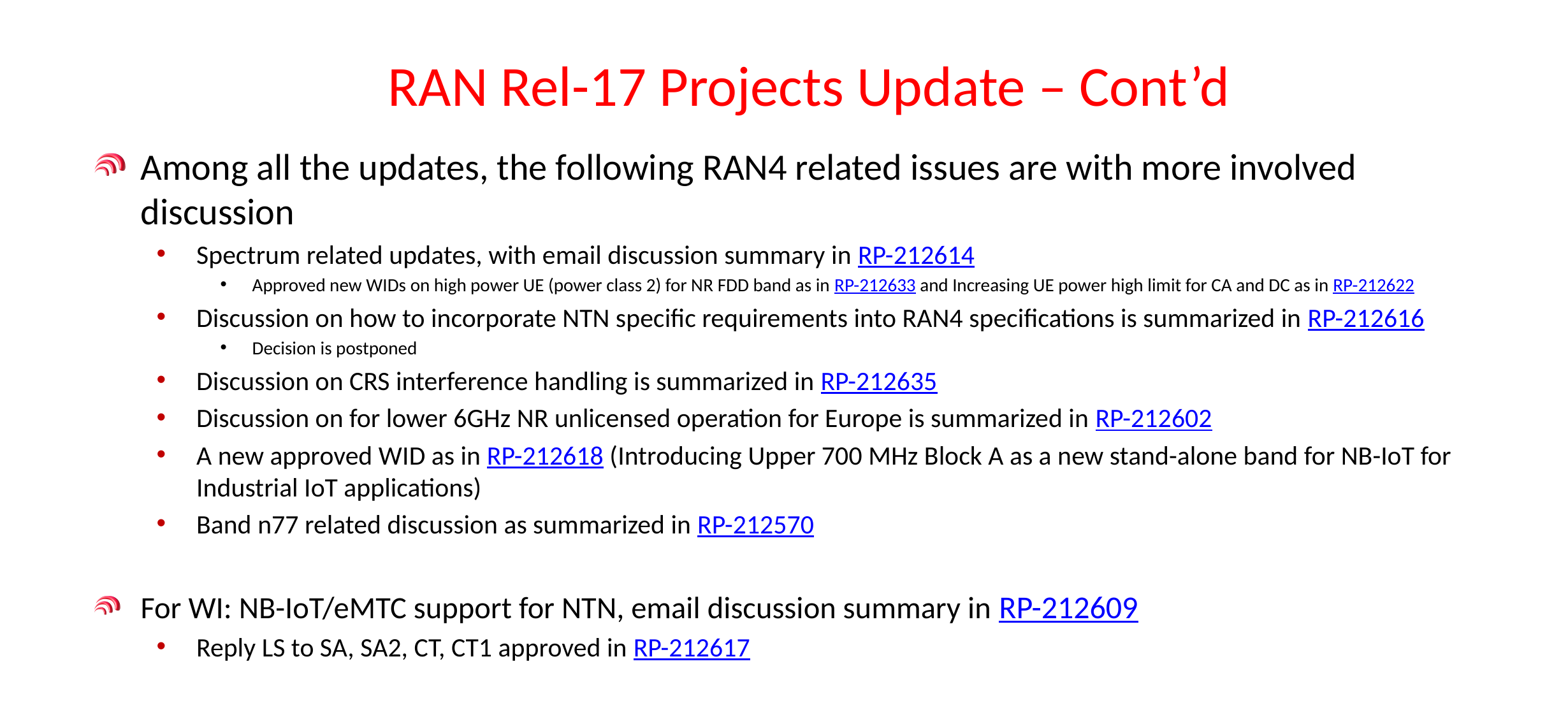

# RAN Rel-17 Projects Update – Cont’d
Among all the updates, the following RAN4 related issues are with more involved discussion
Spectrum related updates, with email discussion summary in RP-212614
Approved new WIDs on high power UE (power class 2) for NR FDD band as in RP-212633 and Increasing UE power high limit for CA and DC as in RP-212622
Discussion on how to incorporate NTN specific requirements into RAN4 specifications is summarized in RP-212616
Decision is postponed
Discussion on CRS interference handling is summarized in RP-212635
Discussion on for lower 6GHz NR unlicensed operation for Europe is summarized in RP-212602
A new approved WID as in RP-212618 (Introducing Upper 700 MHz Block A as a new stand-alone band for NB-IoT for Industrial IoT applications)
Band n77 related discussion as summarized in RP-212570

For WI: NB-IoT/eMTC support for NTN, email discussion summary in RP-212609
Reply LS to SA, SA2, CT, CT1 approved in RP-212617